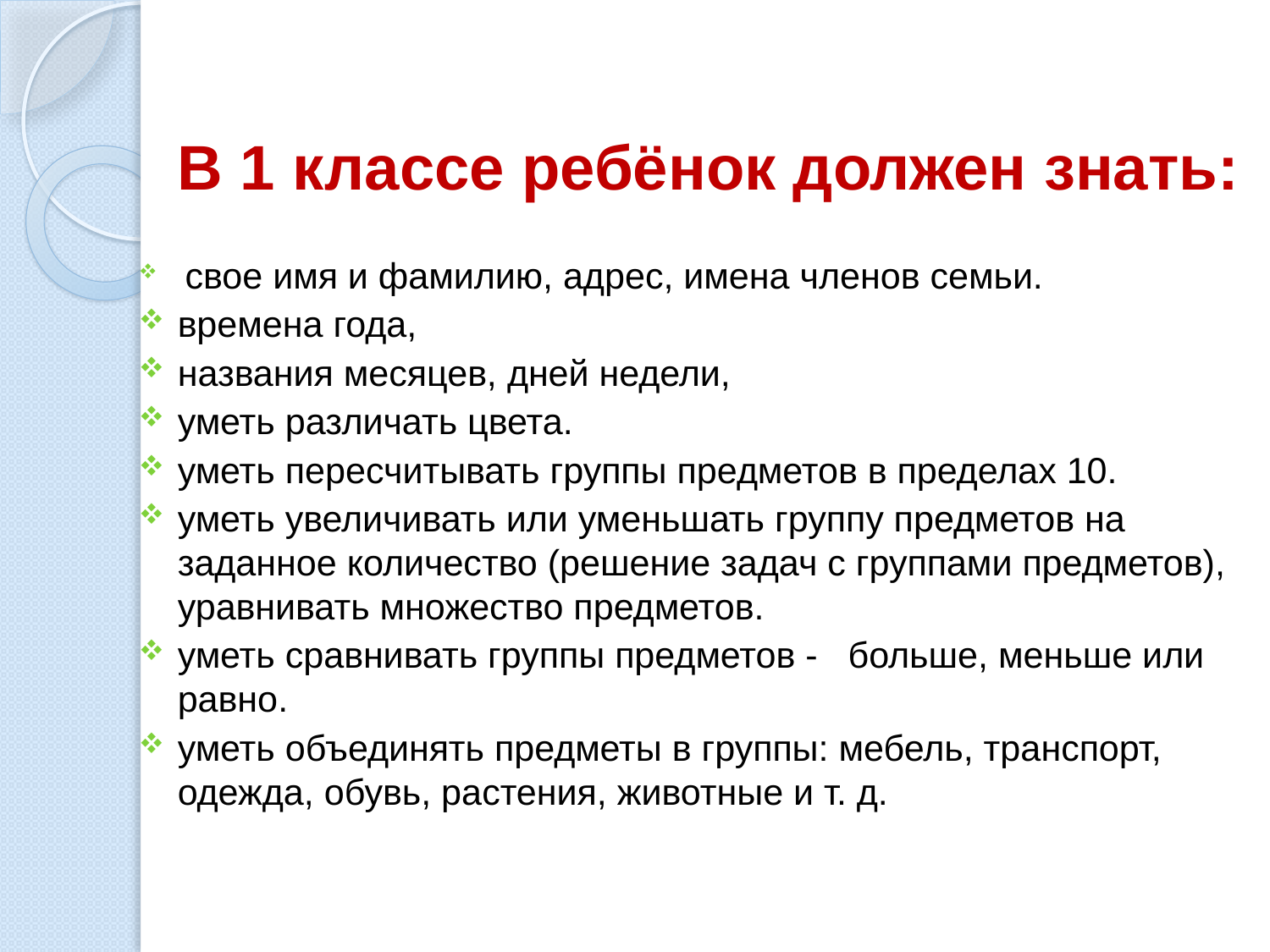

В 1 классе ребёнок должен знать:

 свое имя и фамилию, адрес, имена членов семьи.
времена года,
названия месяцев, дней недели,
уметь различать цвета.
уметь пересчитывать группы предметов в пределах 10.
уметь увеличивать или уменьшать группу предметов на заданное количество (решение задач с группами предметов), уравнивать множество предметов.
уметь сравнивать группы предметов -   больше, меньше или равно.
уметь объединять предметы в группы: мебель, транспорт, одежда, обувь, растения, животные и т. д.